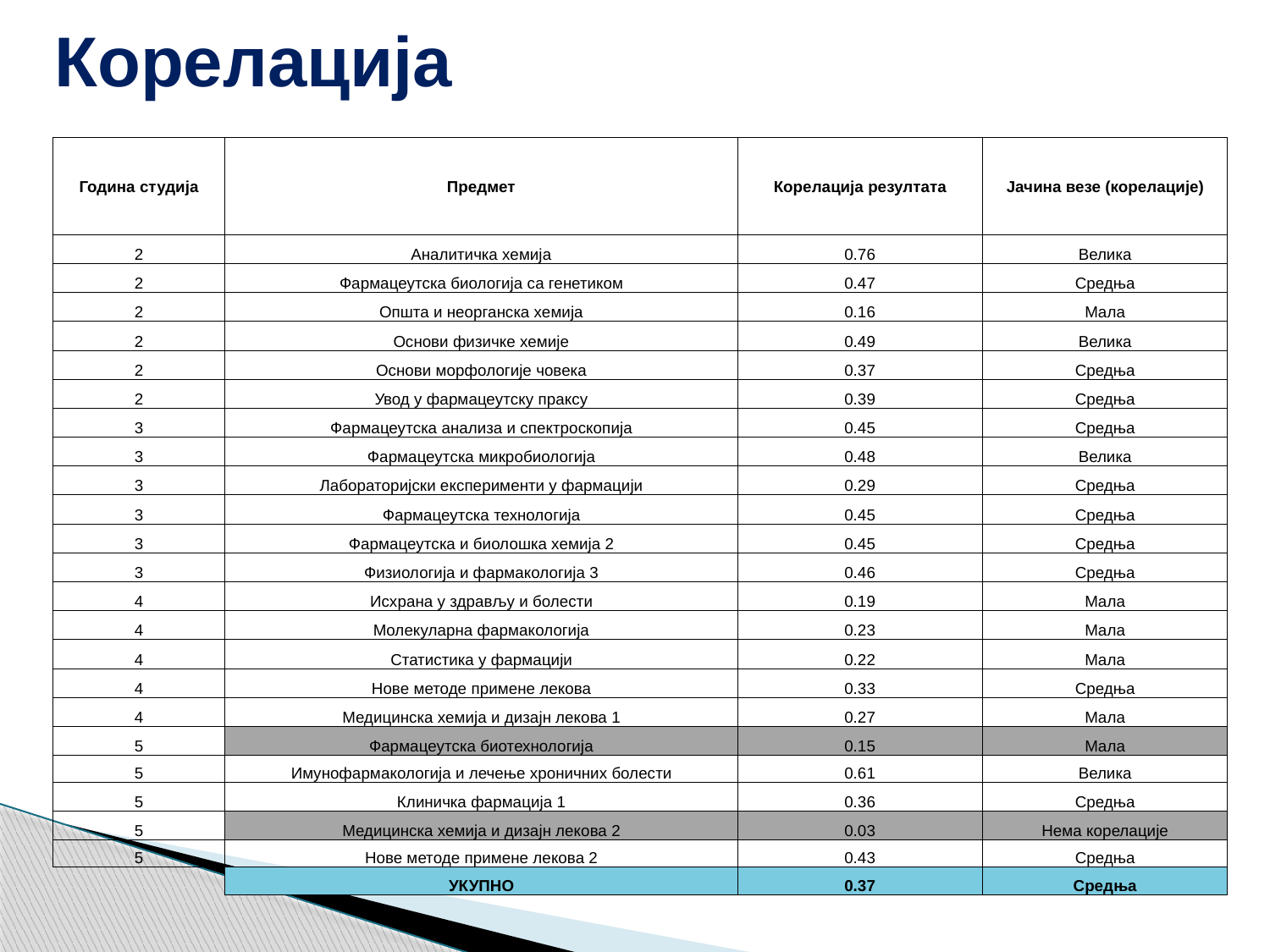

# Корелација
| Година студија | Предмет | Корелација резултата | Јачина везе (корелације) |
| --- | --- | --- | --- |
| 2 | Аналитичка хемија | 0.76 | Велика |
| 2 | Фармацеутска биологија са генетиком | 0.47 | Средња |
| 2 | Општа и неорганска хемија | 0.16 | Мала |
| 2 | Основи физичке хемије | 0.49 | Велика |
| 2 | Основи морфологије човека | 0.37 | Средња |
| 2 | Увод у фармацеутску праксу | 0.39 | Средња |
| 3 | Фармацеутска анализа и спектроскопија | 0.45 | Средња |
| 3 | Фармацеутска микробиологија | 0.48 | Велика |
| 3 | Лабораторијски експерименти у фармацији | 0.29 | Средња |
| 3 | Фармацеутска технологија | 0.45 | Средња |
| 3 | Фармацеутска и биолошка хемија 2 | 0.45 | Средња |
| 3 | Физиологија и фармакологија 3 | 0.46 | Средња |
| 4 | Исхрана у здрављу и болести | 0.19 | Мала |
| 4 | Молекуларна фармакологија | 0.23 | Мала |
| 4 | Статистика у фармацији | 0.22 | Мала |
| 4 | Нове методе примене лекова | 0.33 | Средња |
| 4 | Медицинска хемија и дизајн лекова 1 | 0.27 | Мала |
| 5 | Фармацеутска биотехнологија | 0.15 | Мала |
| 5 | Имунофармакологија и лечење хроничних болести | 0.61 | Велика |
| 5 | Клиничка фармација 1 | 0.36 | Средња |
| 5 | Медицинска хемија и дизајн лекова 2 | 0.03 | Нема корелације |
| 5 | Нове методе примене лекова 2 | 0.43 | Средња |
|  | УКУПНО | 0.37 | Средња |